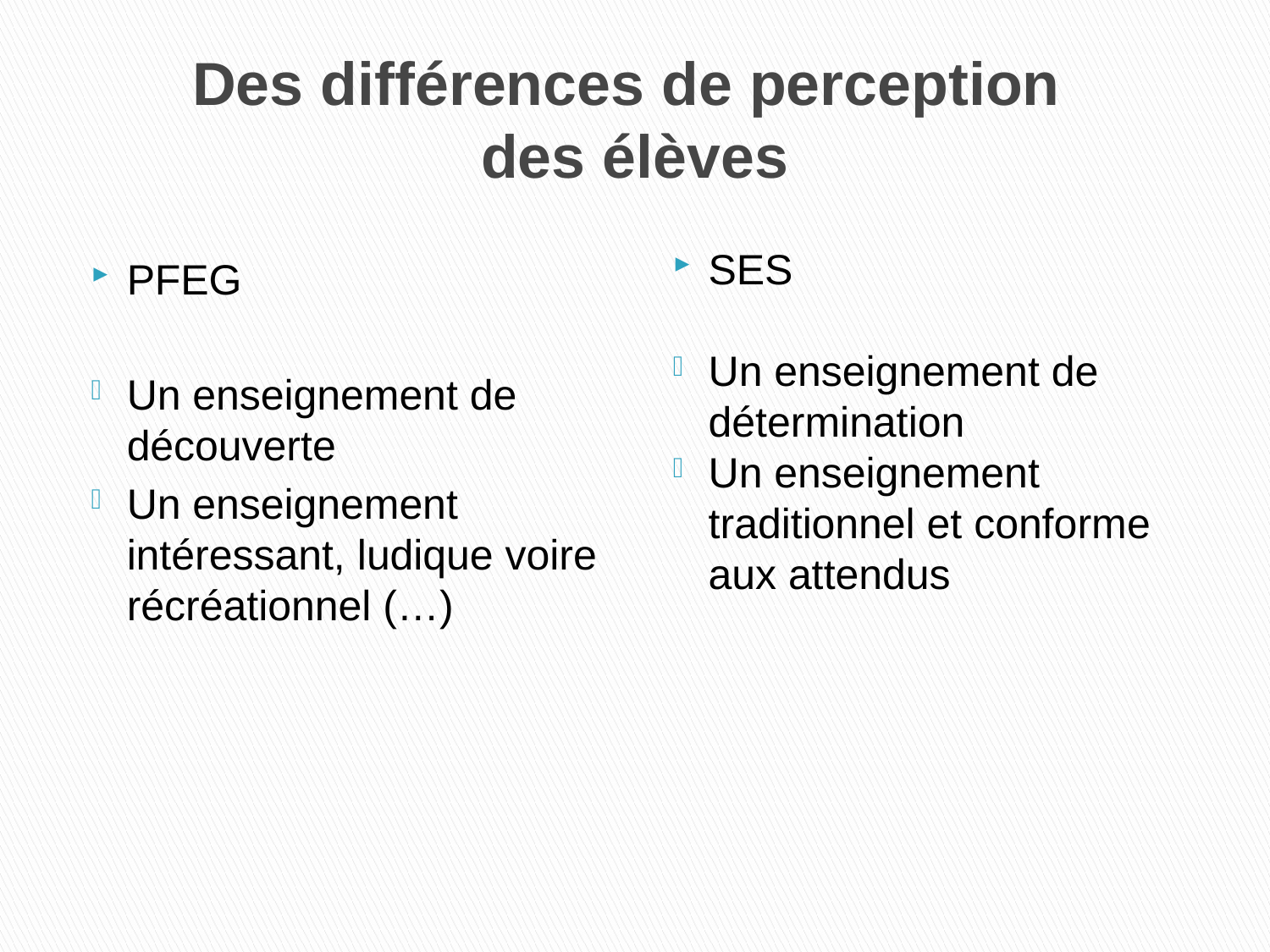

# Des différences de perception des élèves
SES

Un enseignement de détermination
Un enseignement traditionnel et conforme aux attendus

PFEG

Un enseignement de découverte
Un enseignement intéressant, ludique voire récréationnel (…)